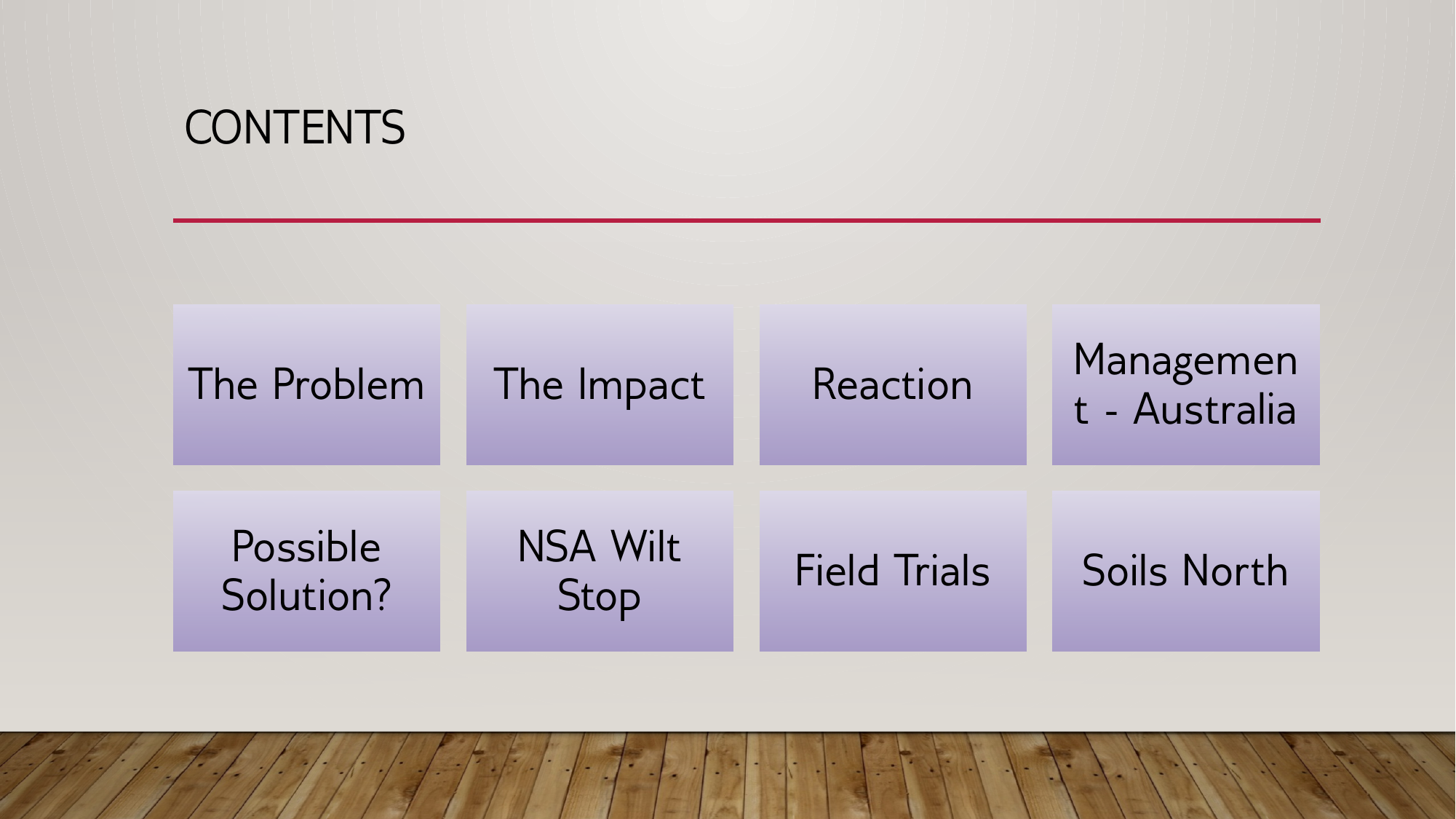

# Contents
The Problem
The Impact
Reaction
Management - Australia
Possible Solution?
NSA Wilt Stop
Field Trials
Soils North